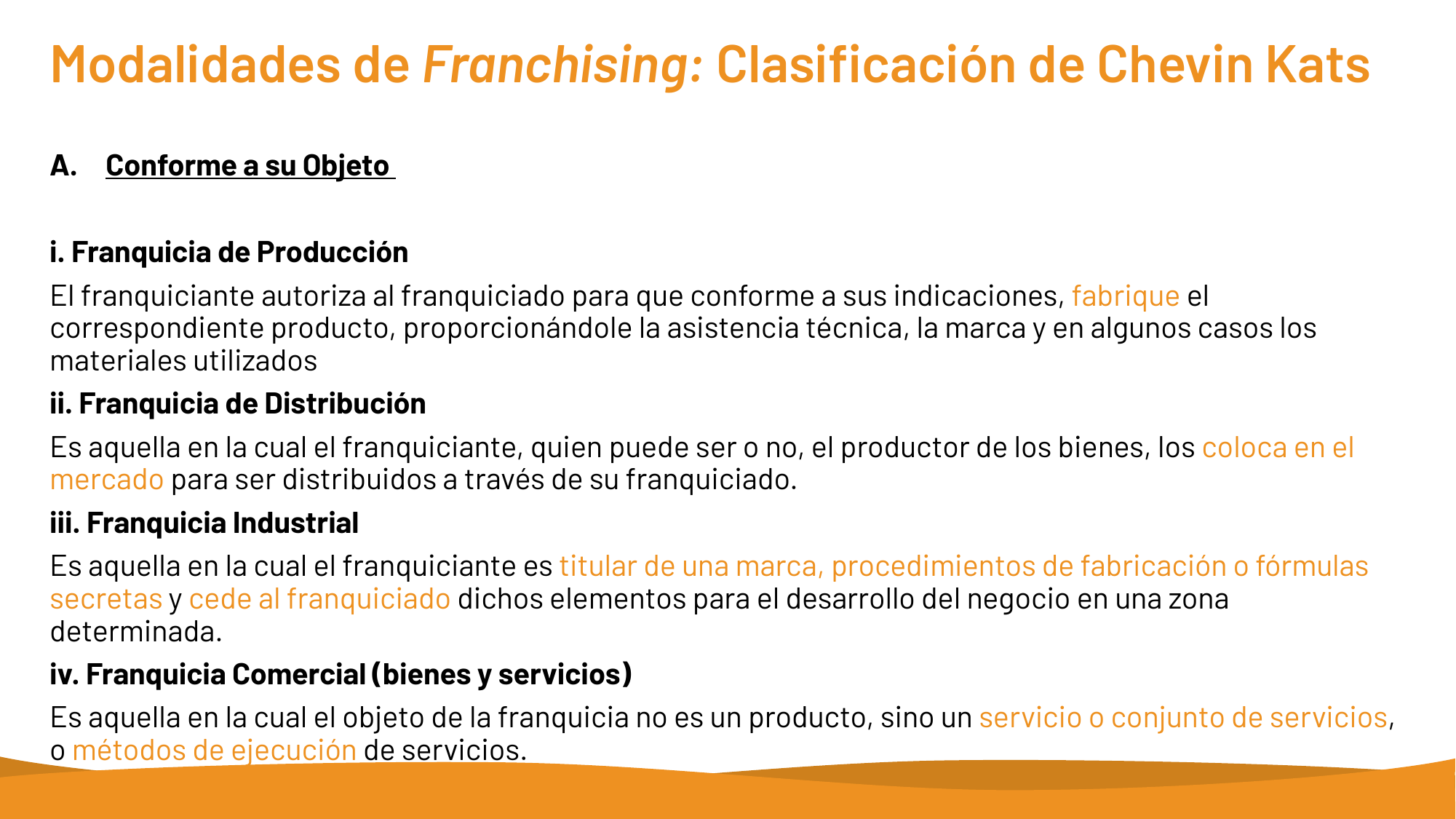

# Modalidades de Franchising: Clasificación de Chevin Kats
Conforme a su Objeto

i. Franquicia de Producción
El franquiciante autoriza al franquiciado para que conforme a sus indicaciones, fabrique el correspondiente producto, proporcionándole la asistencia técnica, la marca y en algunos casos los materiales utilizados
ii. Franquicia de Distribución
Es aquella en la cual el franquiciante, quien puede ser o no, el productor de los bienes, los coloca en el mercado para ser distribuidos a través de su franquiciado.
iii. Franquicia Industrial
Es aquella en la cual el franquiciante es titular de una marca, procedimientos de fabricación o fórmulas secretas y cede al franquiciado dichos elementos para el desarrollo del negocio en una zona determinada.
iv. Franquicia Comercial (bienes y servicios)
Es aquella en la cual el objeto de la franquicia no es un producto, sino un servicio o conjunto de servicios, o métodos de ejecución de servicios.